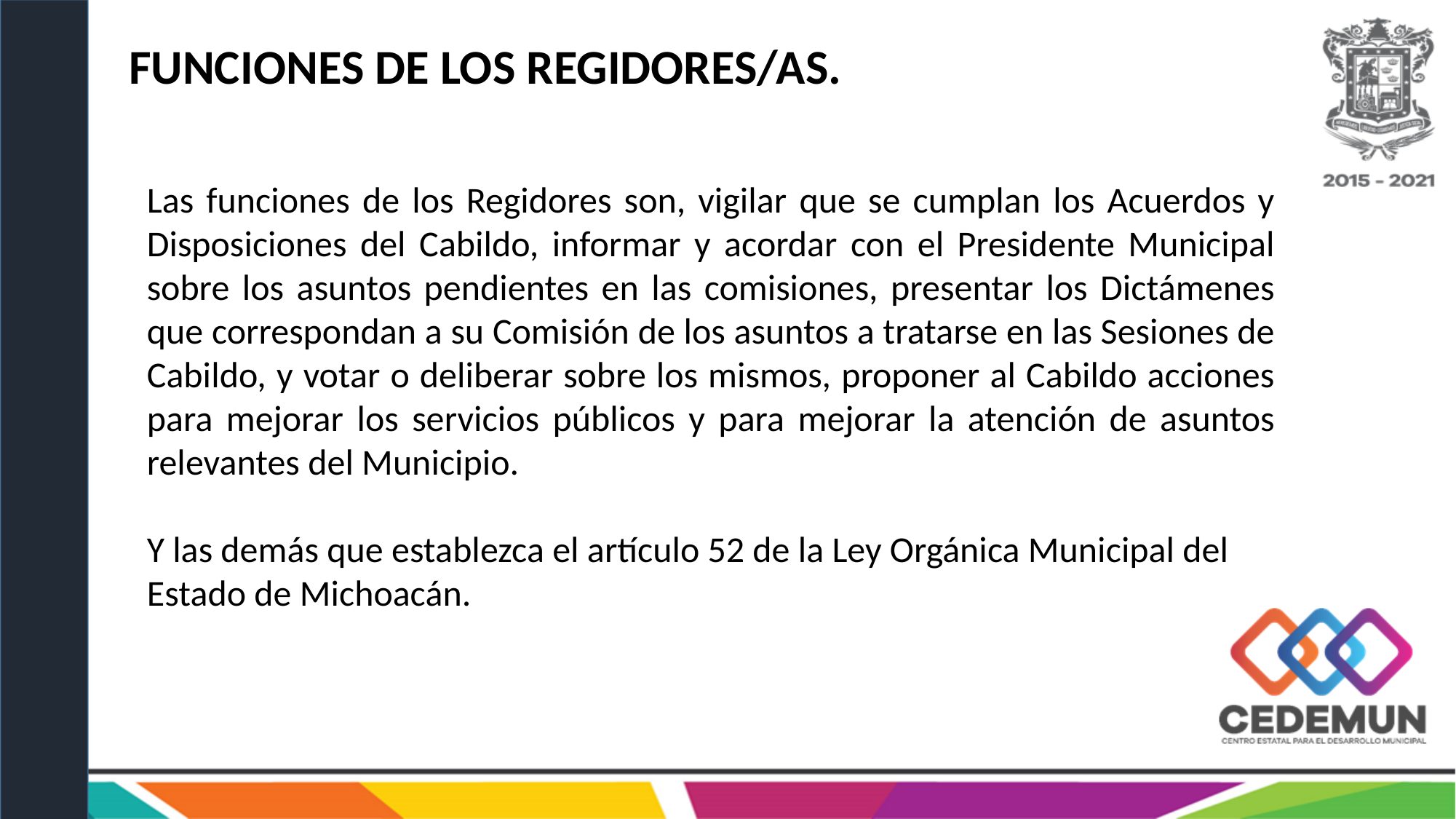

FUNCIONES DE LOS REGIDORES/AS.
Las funciones de los Regidores son, vigilar que se cumplan los Acuerdos y Disposiciones del Cabildo, informar y acordar con el Presidente Municipal sobre los asuntos pendientes en las comisiones, presentar los Dictámenes que correspondan a su Comisión de los asuntos a tratarse en las Sesiones de Cabildo, y votar o deliberar sobre los mismos, proponer al Cabildo acciones para mejorar los servicios públicos y para mejorar la atención de asuntos relevantes del Municipio.

Y las demás que establezca el artículo 52 de la Ley Orgánica Municipal del Estado de Michoacán.